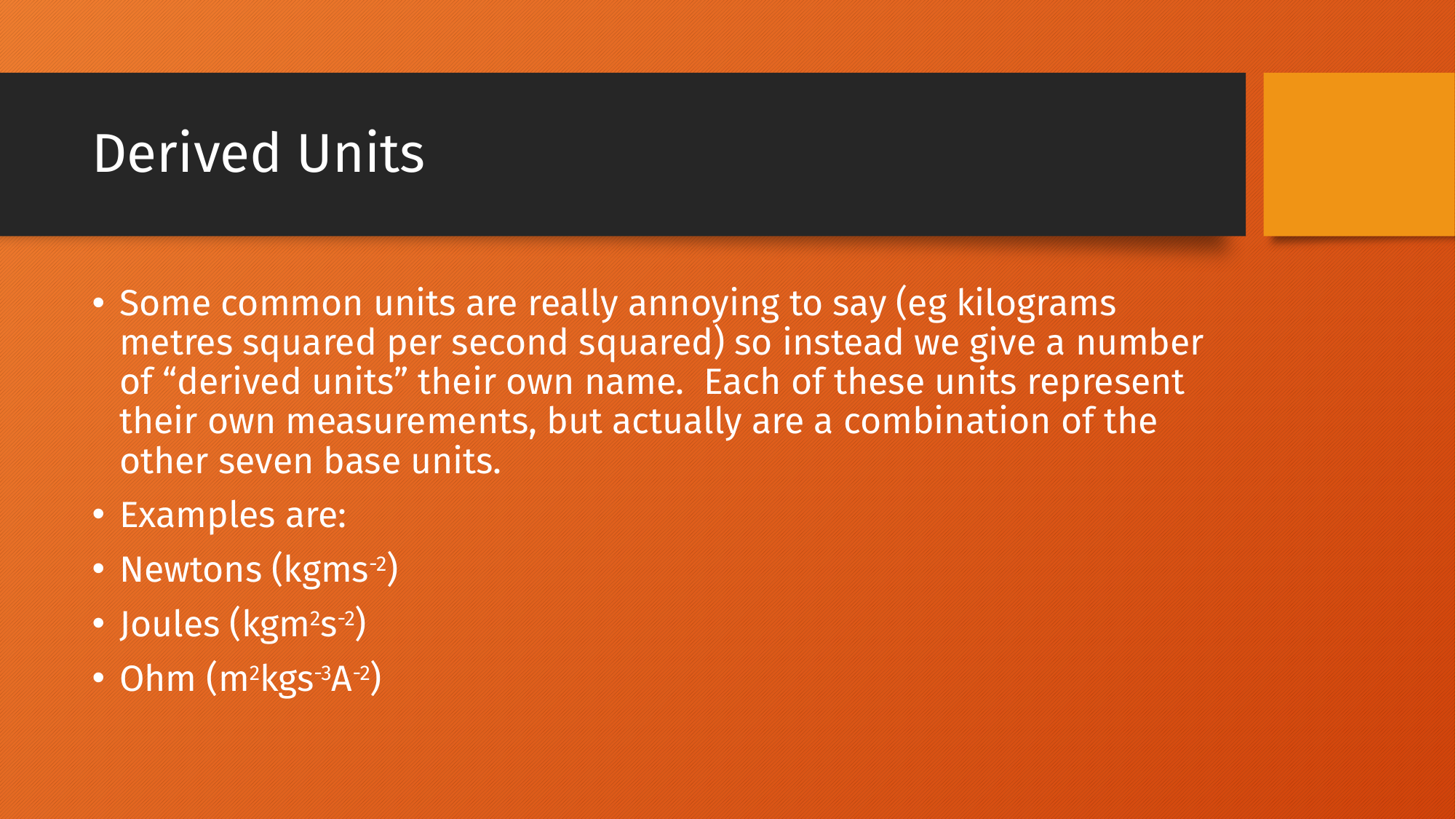

# Derived Units
Some common units are really annoying to say (eg kilograms metres squared per second squared) so instead we give a number of “derived units” their own name.  Each of these units represent their own measurements, but actually are a combination of the other seven base units.
Examples are:
Newtons (kgms-2)
Joules (kgm2s-2)
Ohm (m2kgs-3A-2)